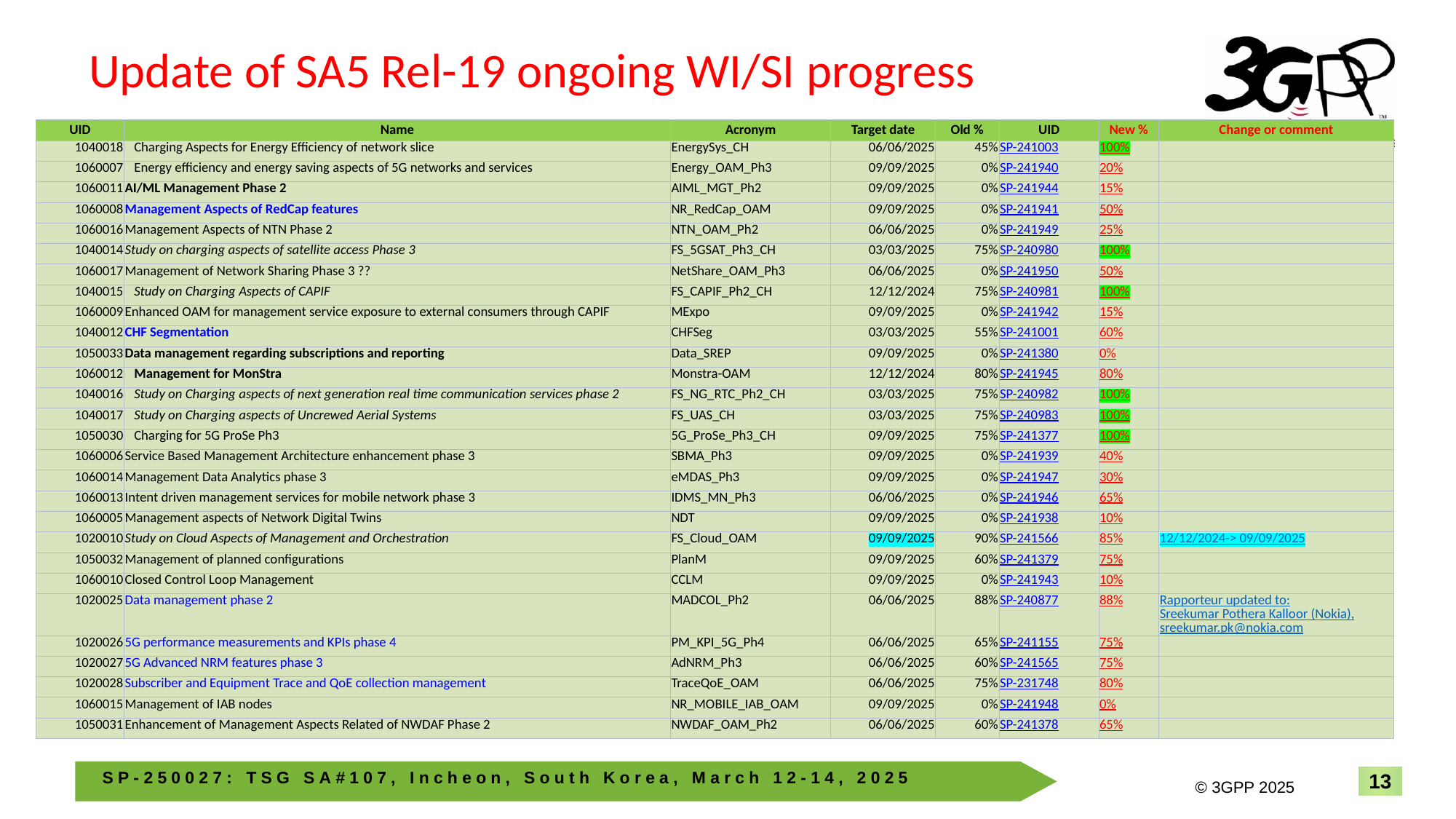

# Update of SA5 Rel-19 ongoing WI/SI progress
| UID | Name | Acronym | Target date | Old % | UID | New % | Change or comment |
| --- | --- | --- | --- | --- | --- | --- | --- |
| 1040018 | Charging Aspects for Energy Efficiency of network slice | EnergySys\_CH | 06/06/2025 | 45% | SP-241003 | 100% |  |
| 1060007 | Energy efficiency and energy saving aspects of 5G networks and services | Energy\_OAM\_Ph3 | 09/09/2025 | 0% | SP-241940 | 20% |  |
| 1060011 | AI/ML Management Phase 2 | AIML\_MGT\_Ph2 | 09/09/2025 | 0% | SP-241944 | 15% |  |
| 1060008 | Management Aspects of RedCap features | NR\_RedCap\_OAM | 09/09/2025 | 0% | SP-241941 | 50% |  |
| 1060016 | Management Aspects of NTN Phase 2 | NTN\_OAM\_Ph2 | 06/06/2025 | 0% | SP-241949 | 25% |  |
| 1040014 | Study on charging aspects of satellite access Phase 3 | FS\_5GSAT\_Ph3\_CH | 03/03/2025 | 75% | SP-240980 | 100% |  |
| 1060017 | Management of Network Sharing Phase 3 ?? | NetShare\_OAM\_Ph3 | 06/06/2025 | 0% | SP-241950 | 50% |  |
| 1040015 | Study on Charging Aspects of CAPIF | FS\_CAPIF\_Ph2\_CH | 12/12/2024 | 75% | SP-240981 | 100% |  |
| 1060009 | Enhanced OAM for management service exposure to external consumers through CAPIF | MExpo | 09/09/2025 | 0% | SP-241942 | 15% |  |
| 1040012 | CHF Segmentation | CHFSeg | 03/03/2025 | 55% | SP-241001 | 60% |  |
| 1050033 | Data management regarding subscriptions and reporting | Data\_SREP | 09/09/2025 | 0% | SP-241380 | 0% |  |
| 1060012 | Management for MonStra | Monstra-OAM | 12/12/2024 | 80% | SP-241945 | 80% |  |
| 1040016 | Study on Charging aspects of next generation real time communication services phase 2 | FS\_NG\_RTC\_Ph2\_CH | 03/03/2025 | 75% | SP-240982 | 100% |  |
| 1040017 | Study on Charging aspects of Uncrewed Aerial Systems | FS\_UAS\_CH | 03/03/2025 | 75% | SP-240983 | 100% |  |
| 1050030 | Charging for 5G ProSe Ph3 | 5G\_ProSe\_Ph3\_CH | 09/09/2025 | 75% | SP-241377 | 100% |  |
| 1060006 | Service Based Management Architecture enhancement phase 3 | SBMA\_Ph3 | 09/09/2025 | 0% | SP-241939 | 40% |  |
| 1060014 | Management Data Analytics phase 3 | eMDAS\_Ph3 | 09/09/2025 | 0% | SP-241947 | 30% |  |
| 1060013 | Intent driven management services for mobile network phase 3 | IDMS\_MN\_Ph3 | 06/06/2025 | 0% | SP-241946 | 65% |  |
| 1060005 | Management aspects of Network Digital Twins | NDT | 09/09/2025 | 0% | SP-241938 | 10% |  |
| 1020010 | Study on Cloud Aspects of Management and Orchestration | FS\_Cloud\_OAM | 09/09/2025 | 90% | SP-241566 | 85% | 12/12/2024-> 09/09/2025 |
| 1050032 | Management of planned configurations | PlanM | 09/09/2025 | 60% | SP-241379 | 75% |  |
| 1060010 | Closed Control Loop Management | CCLM | 09/09/2025 | 0% | SP-241943 | 10% |  |
| 1020025 | Data management phase 2 | MADCOL\_Ph2 | 06/06/2025 | 88% | SP-240877 | 88% | Rapporteur updated to: Sreekumar Pothera Kalloor (Nokia), sreekumar.pk@nokia.com |
| 1020026 | 5G performance measurements and KPIs phase 4 | PM\_KPI\_5G\_Ph4 | 06/06/2025 | 65% | SP-241155 | 75% |  |
| 1020027 | 5G Advanced NRM features phase 3 | AdNRM\_Ph3 | 06/06/2025 | 60% | SP-241565 | 75% |  |
| 1020028 | Subscriber and Equipment Trace and QoE collection management | TraceQoE\_OAM | 06/06/2025 | 75% | SP-231748 | 80% |  |
| 1060015 | Management of IAB nodes | NR\_MOBILE\_IAB\_OAM | 09/09/2025 | 0% | SP-241948 | 0% |  |
| 1050031 | Enhancement of Management Aspects Related of NWDAF Phase 2 | NWDAF\_OAM\_Ph2 | 06/06/2025 | 60% | SP-241378 | 65% |  |